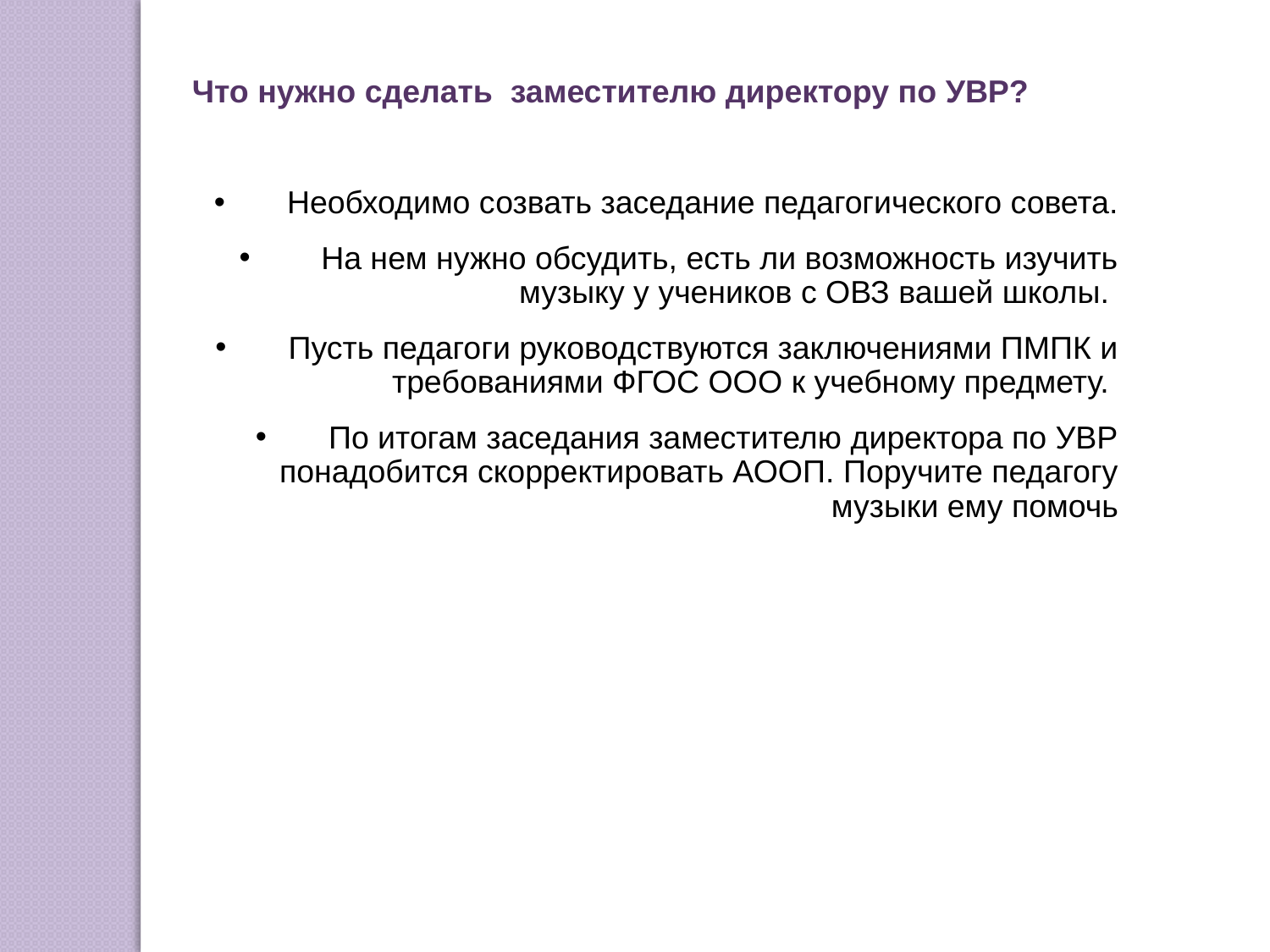

Что нужно сделать  заместителю директору по УВР?

Необходимо созвать заседание педагогического совета.
 На нем нужно обсудить, есть ли возможность изучить музыку у учеников с ОВЗ вашей школы.
Пусть педагоги руководствуются заключениями ПМПК и требованиями ФГОС ООО к учебному предмету.
По итогам заседания заместителю директора по УВР понадобится скорректировать АООП. Поручите педагогу музыки ему помочь